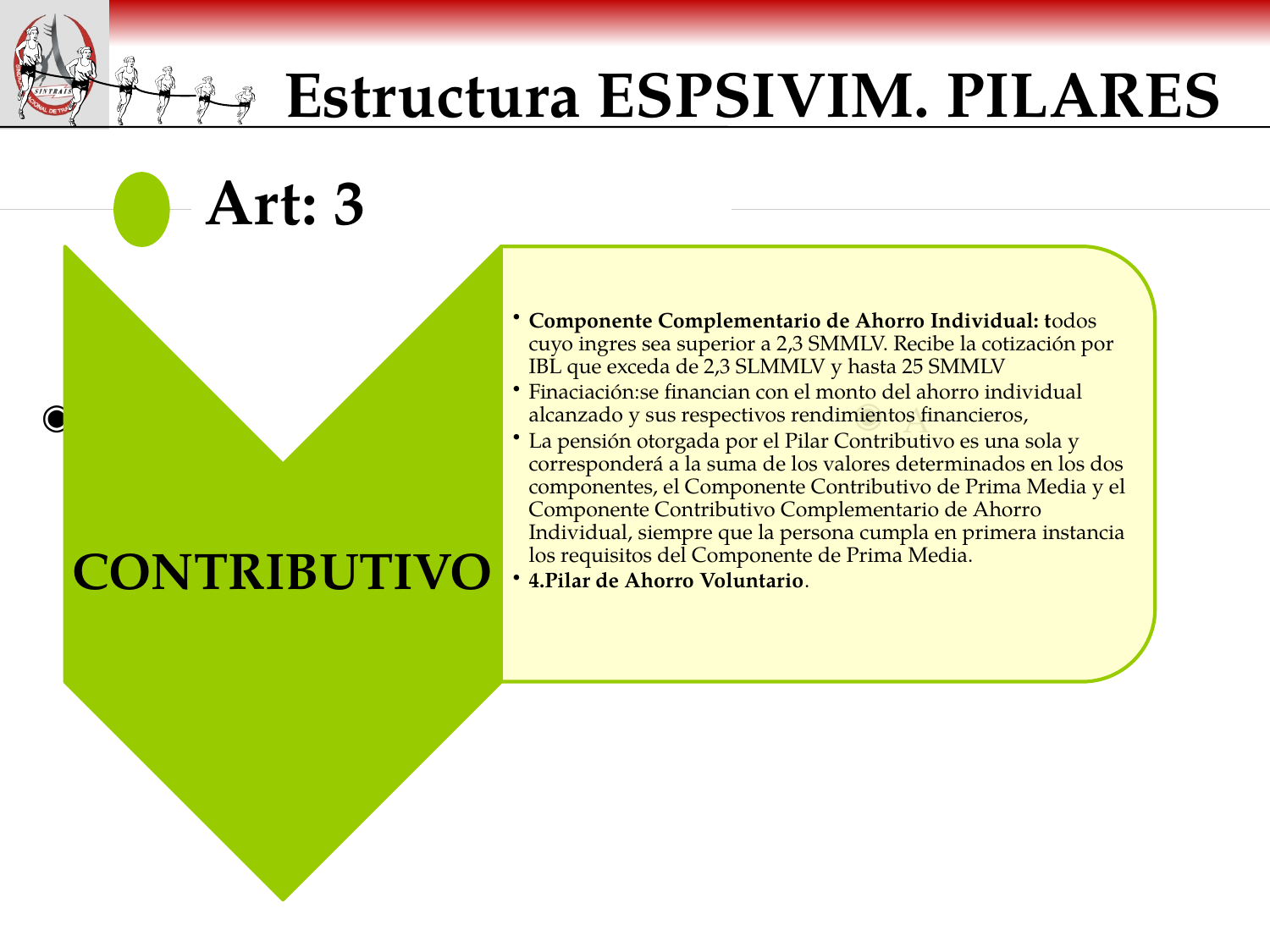

Estructura ESPSIVIM. PILARES
# Art: 3
CONTRIBUTIVO
Componente Complementario de Ahorro Individual: todos cuyo ingres sea superior a 2,3 SMMLV. Recibe la cotización por IBL que exceda de 2,3 SLMMLV y hasta 25 SMMLV
Finaciación:se financian con el monto del ahorro individual alcanzado y sus respectivos rendimientos financieros,
La pensión otorgada por el Pilar Contributivo es una sola y corresponderá a la suma de los valores determinados en los dos componentes, el Componente Contributivo de Prima Media y el Componente Contributivo Complementario de Ahorro Individual, siempre que la persona cumpla en primera instancia los requisitos del Componente de Prima Media.
4.Pilar de Ahorro Voluntario.

A
A